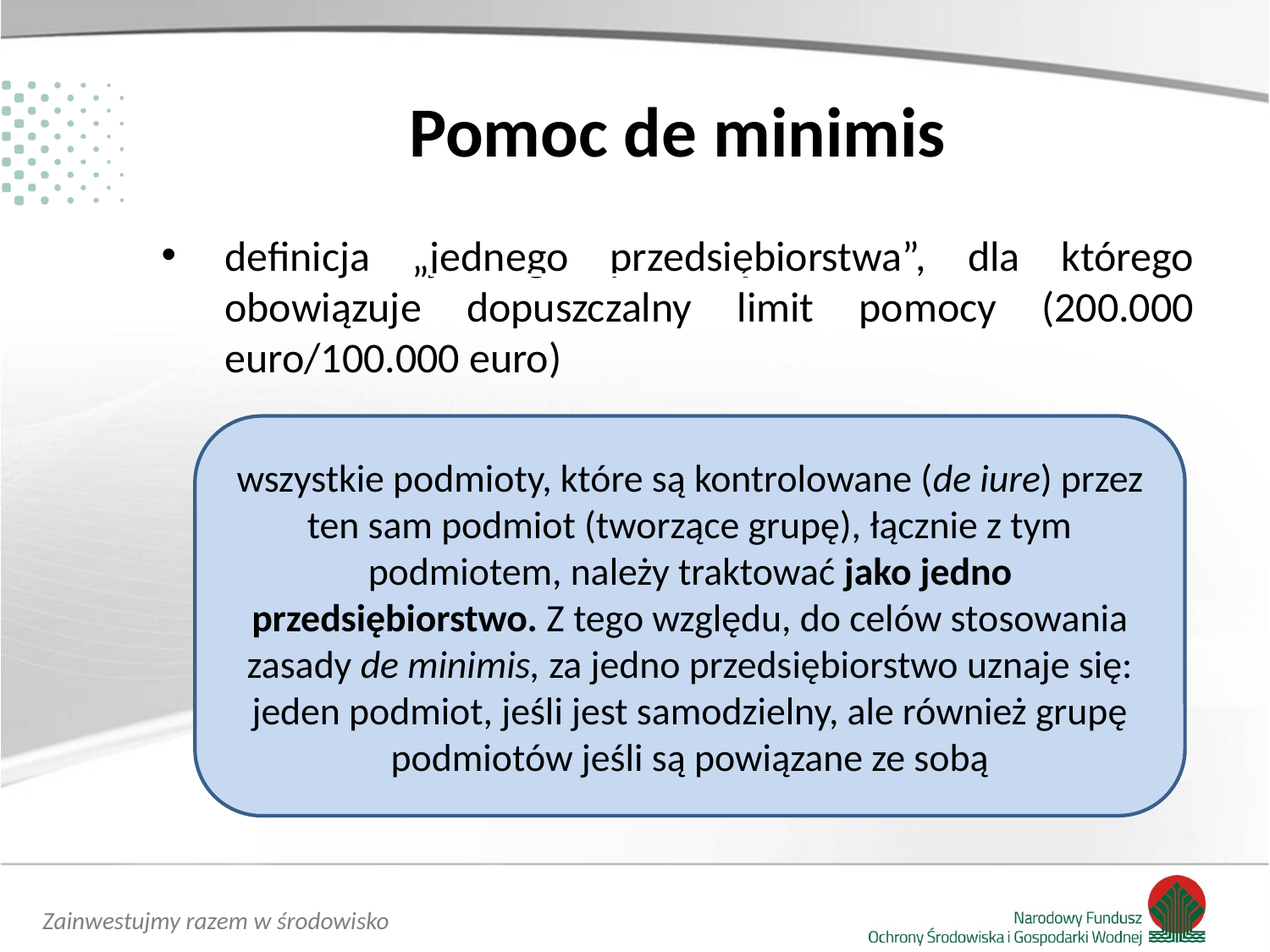

Pomoc de minimis
definicja „jednego przedsiębiorstwa”, dla którego obowiązuje dopuszczalny limit pomocy (200.000 euro/100.000 euro)

wszystkie podmioty, które są kontrolowane (de iure) przez ten sam podmiot (tworzące grupę), łącznie z tym podmiotem, należy traktować jako jedno przedsiębiorstwo. Z tego względu, do celów stosowania zasady de minimis, za jedno przedsiębiorstwo uznaje się: jeden podmiot, jeśli jest samodzielny, ale również grupę podmiotów jeśli są powiązane ze sobą